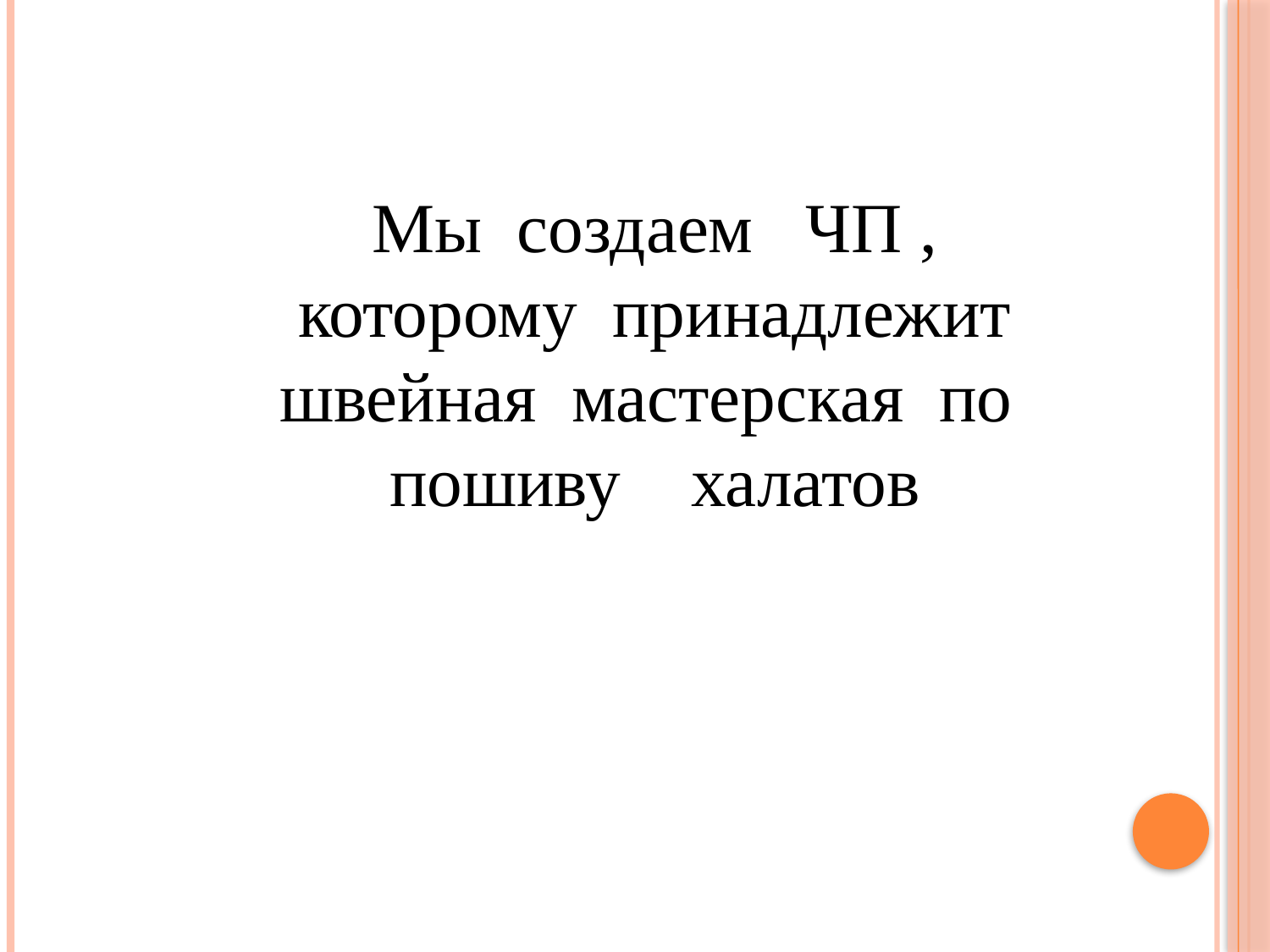

Мы  создаем   ЧП , которому  принадлежит швейная  мастерская  по  пошиву    халатов